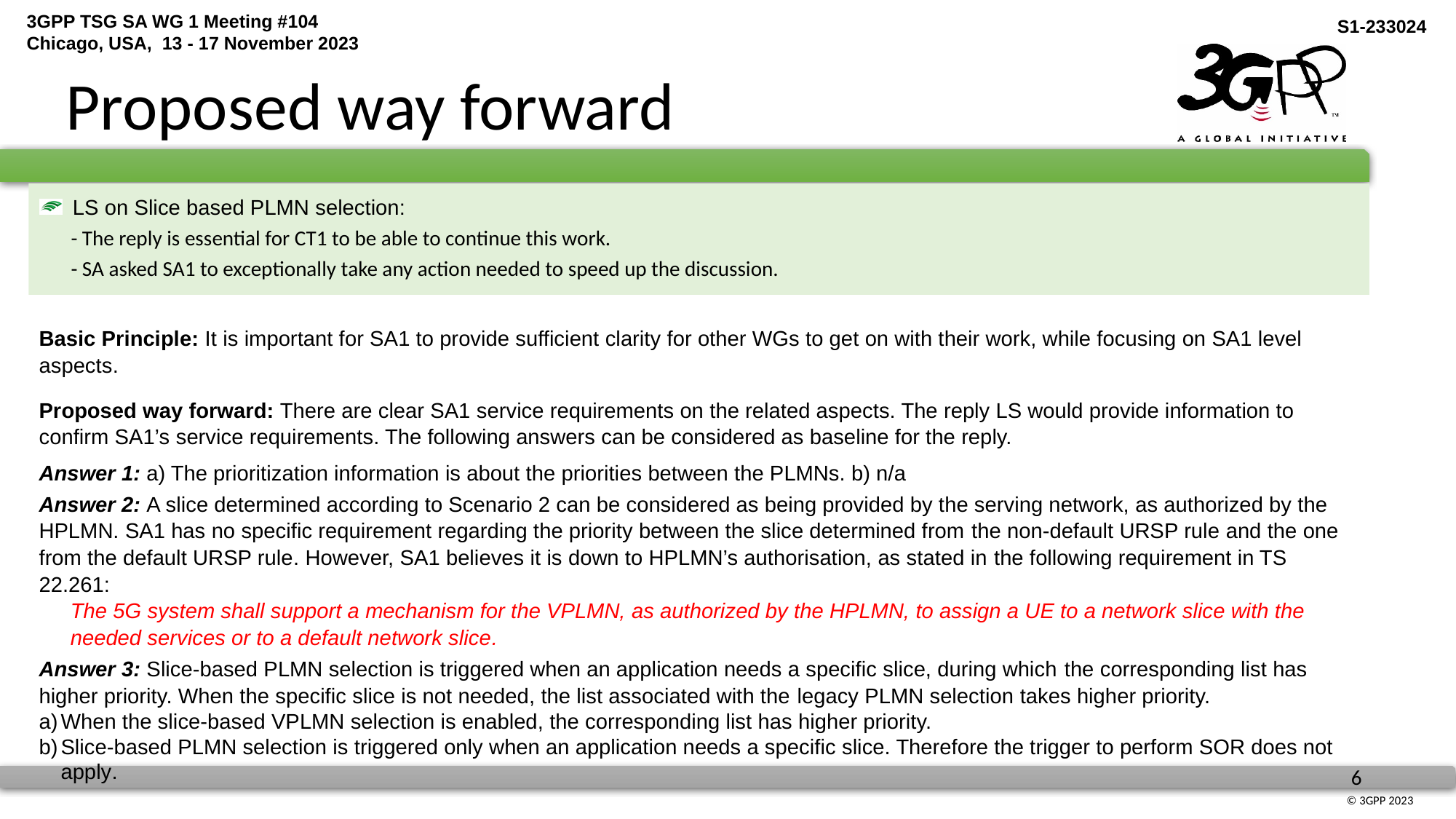

# Proposed way forward
 LS on Slice based PLMN selection:
- The reply is essential for CT1 to be able to continue this work.
- SA asked SA1 to exceptionally take any action needed to speed up the discussion.

Basic Principle: It is important for SA1 to provide sufficient clarity for other WGs to get on with their work, while focusing on SA1 level aspects.
Proposed way forward: There are clear SA1 service requirements on the related aspects. The reply LS would provide information to confirm SA1’s service requirements. The following answers can be considered as baseline for the reply.
Answer 1: a) The prioritization information is about the priorities between the PLMNs. b) n/a
Answer 2: A slice determined according to Scenario 2 can be considered as being provided by the serving network, as authorized by the HPLMN. SA1 has no specific requirement regarding the priority between the slice determined from the non-default URSP rule and the one from the default URSP rule. However, SA1 believes it is down to HPLMN’s authorisation, as stated in the following requirement in TS 22.261:
The 5G system shall support a mechanism for the VPLMN, as authorized by the HPLMN, to assign a UE to a network slice with the needed services or to a default network slice.
Answer 3: Slice-based PLMN selection is triggered when an application needs a specific slice, during which the corresponding list has higher priority. When the specific slice is not needed, the list associated with the legacy PLMN selection takes higher priority.
When the slice-based VPLMN selection is enabled, the corresponding list has higher priority.
Slice-based PLMN selection is triggered only when an application needs a specific slice. Therefore the trigger to perform SOR does not apply.